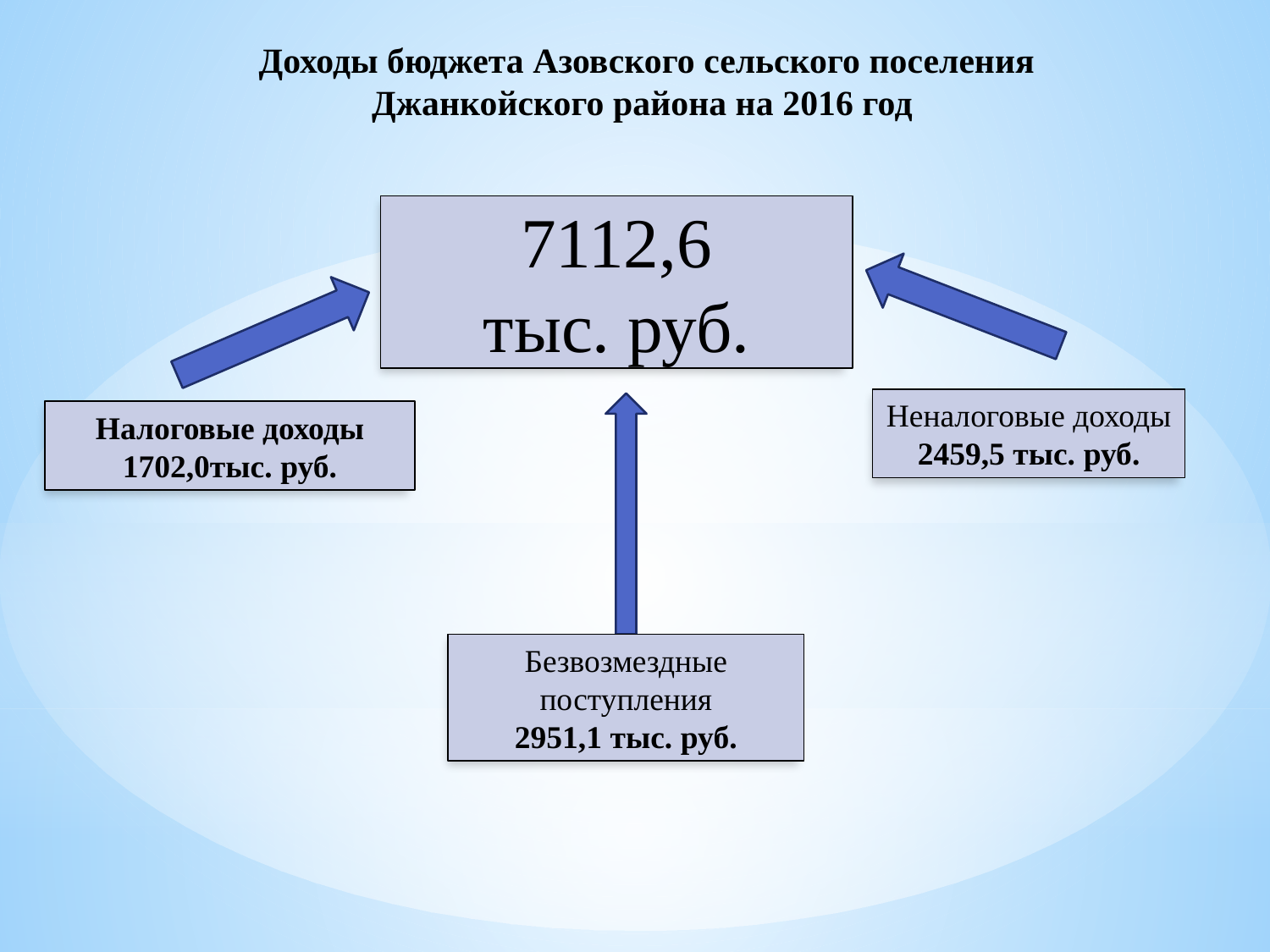

Доходы бюджета Азовского сельского поселения Джанкойского района на 2016 год
7112,6
тыс. руб.

Неналоговые доходы
2459,5 тыс. руб.
Налоговые доходы 1702,0тыс. руб.

Безвозмездные поступления
2951,1 тыс. руб.